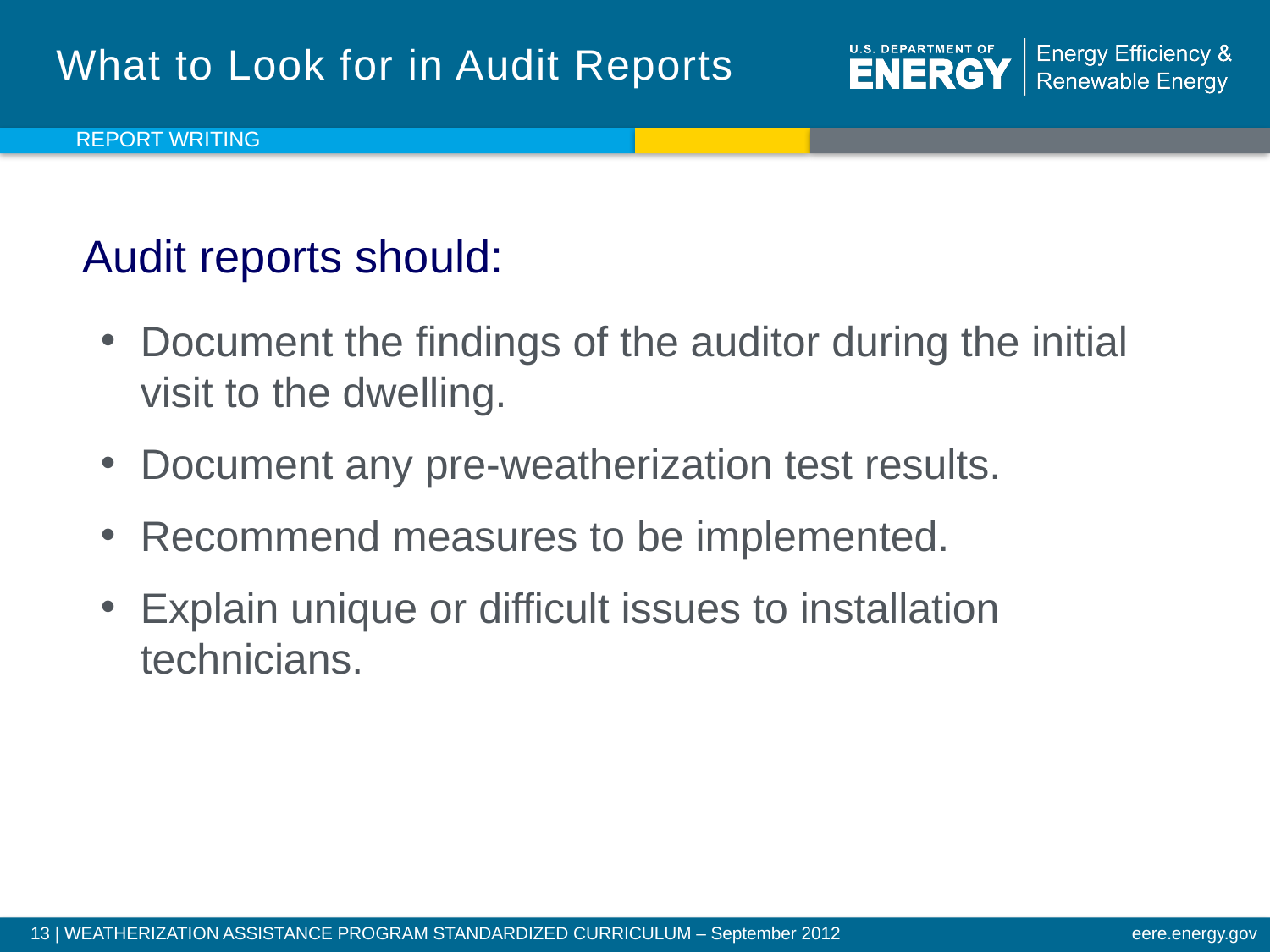

# What to Look for in Audit Reports
REPORT WRITING
Audit reports should:
Document the findings of the auditor during the initial visit to the dwelling.
Document any pre-weatherization test results.
Recommend measures to be implemented.
Explain unique or difficult issues to installation technicians.